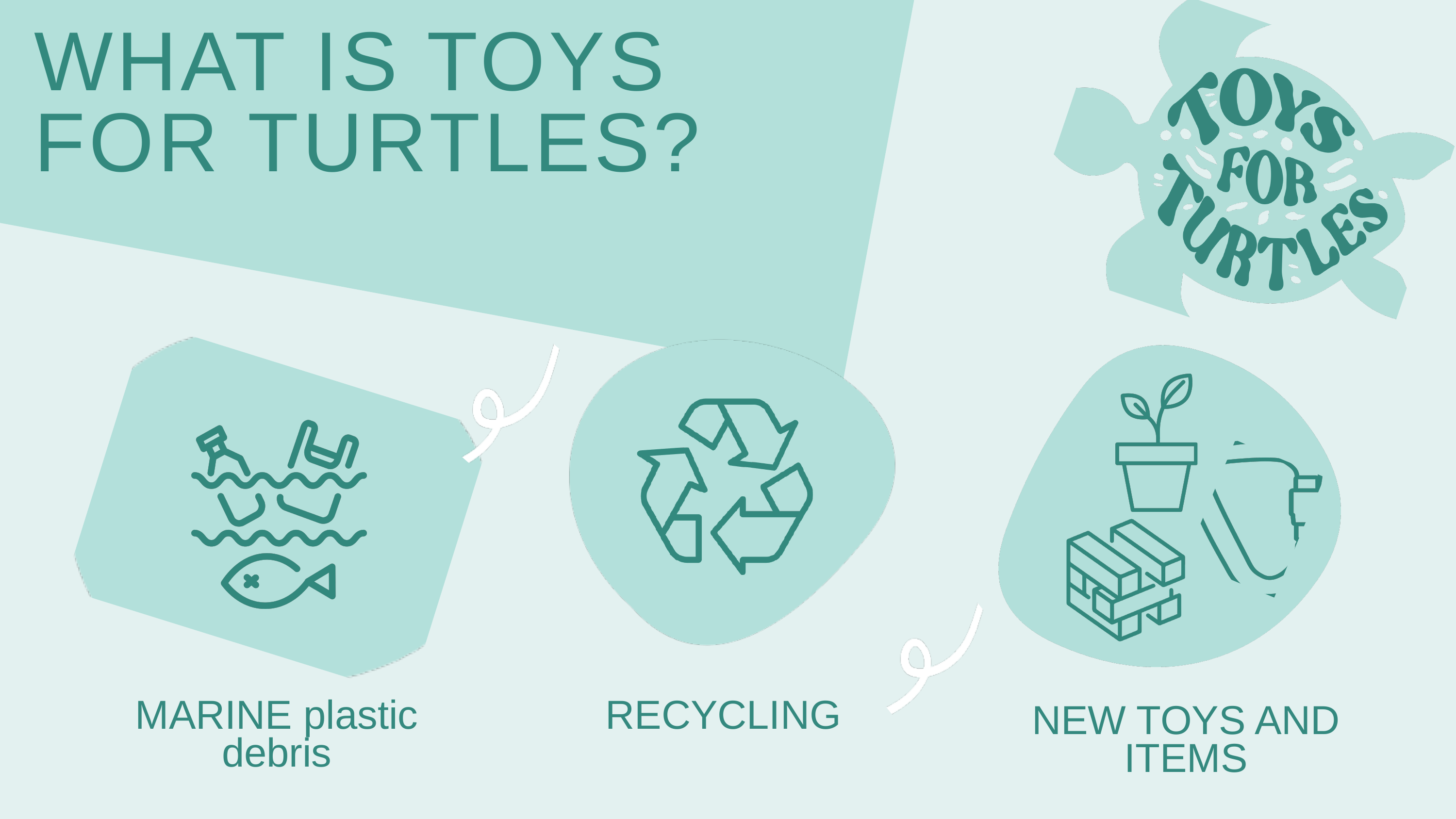

WHAT IS TOYS FOR TURTLES?

MARINE plastic debris
RECYCLING
NEW TOYS AND ITEMS